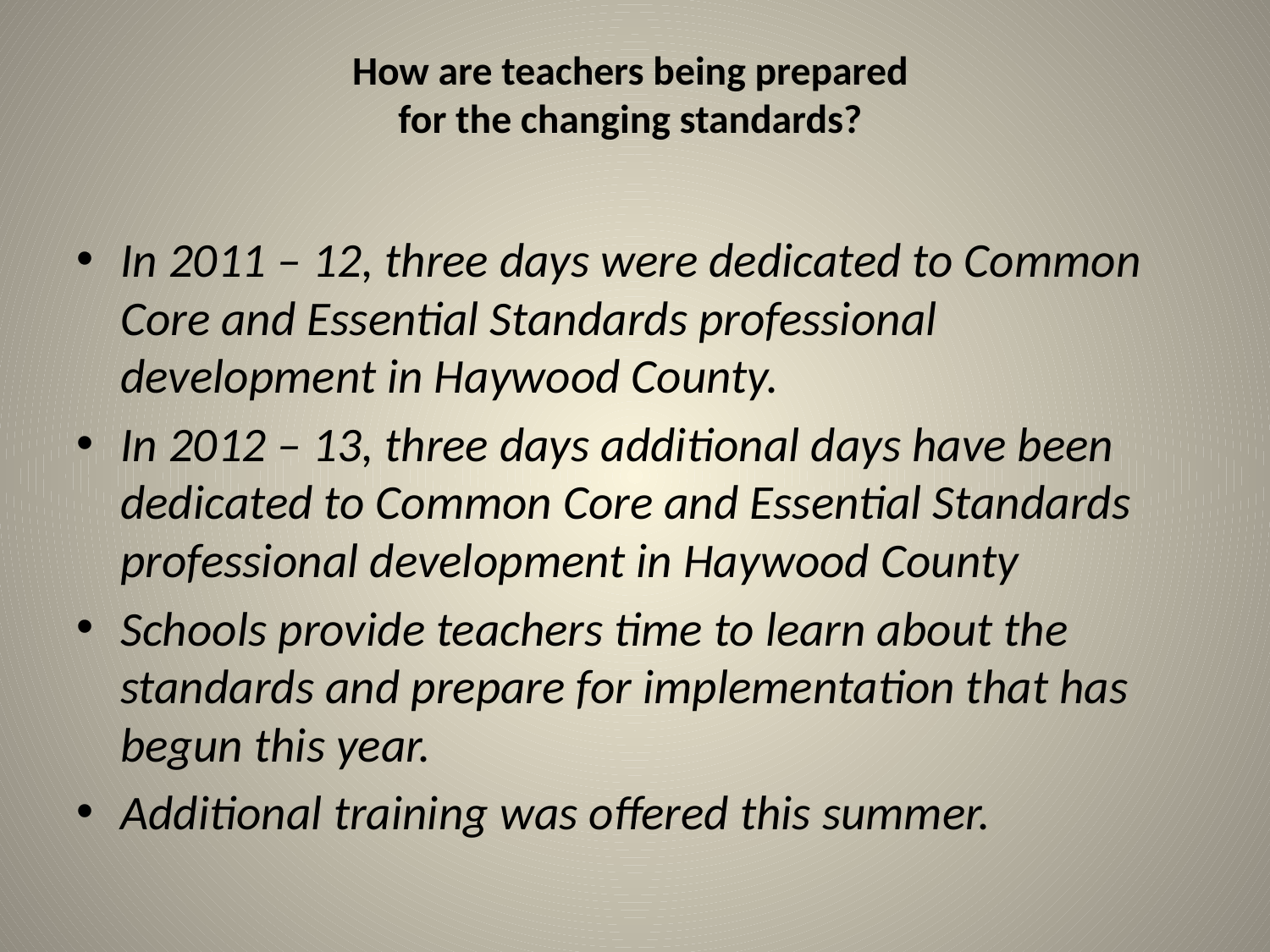

# How are teachers being prepared for the changing standards?
In 2011 – 12, three days were dedicated to Common Core and Essential Standards professional development in Haywood County.
In 2012 – 13, three days additional days have been dedicated to Common Core and Essential Standards professional development in Haywood County
Schools provide teachers time to learn about the standards and prepare for implementation that has begun this year.
Additional training was offered this summer.